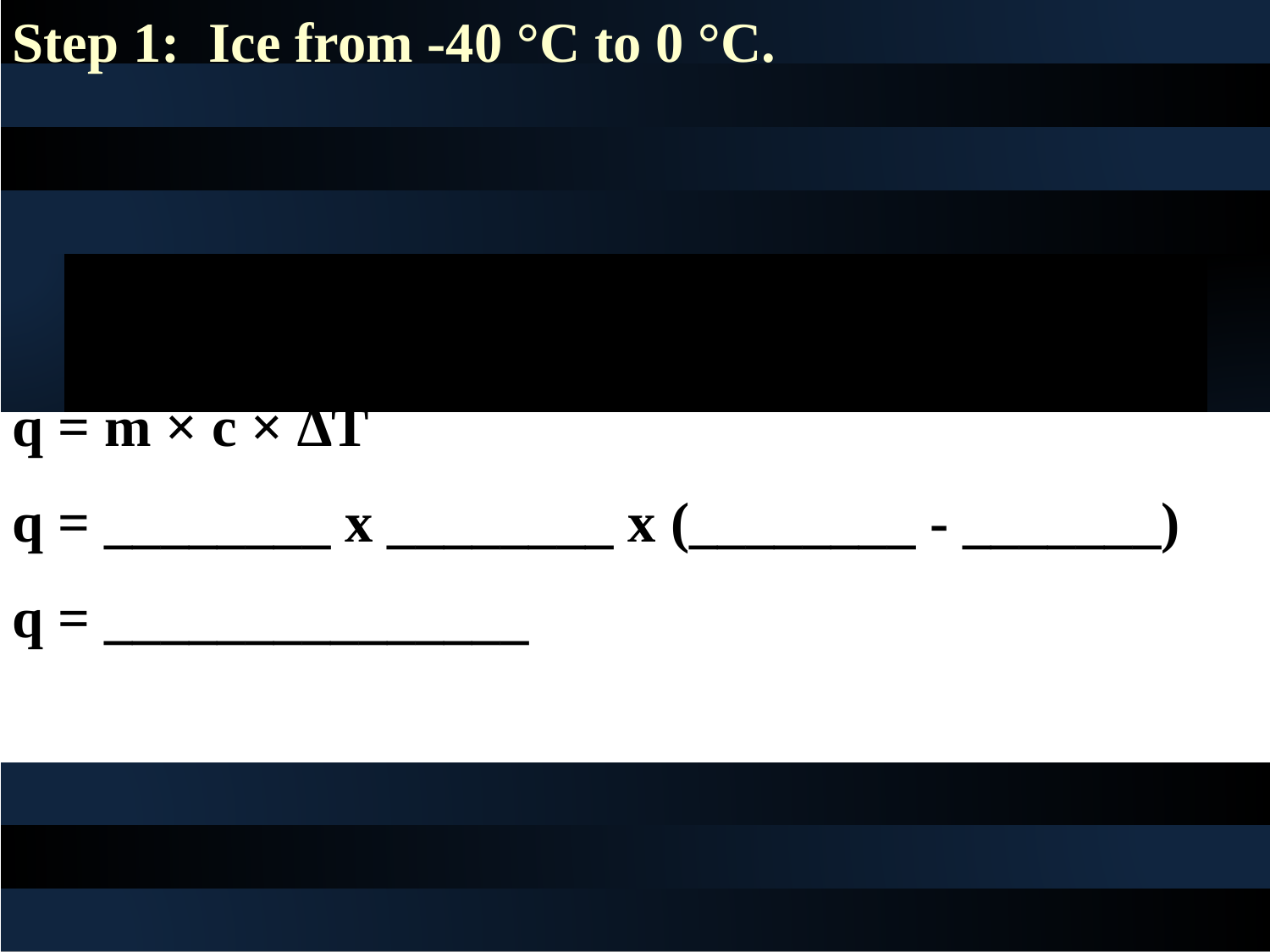

Step 1:  Ice from -40 °C to 0 °C.

q = m × c × ∆T
q = ________ x ________ x (________ - _______)
q = _______________